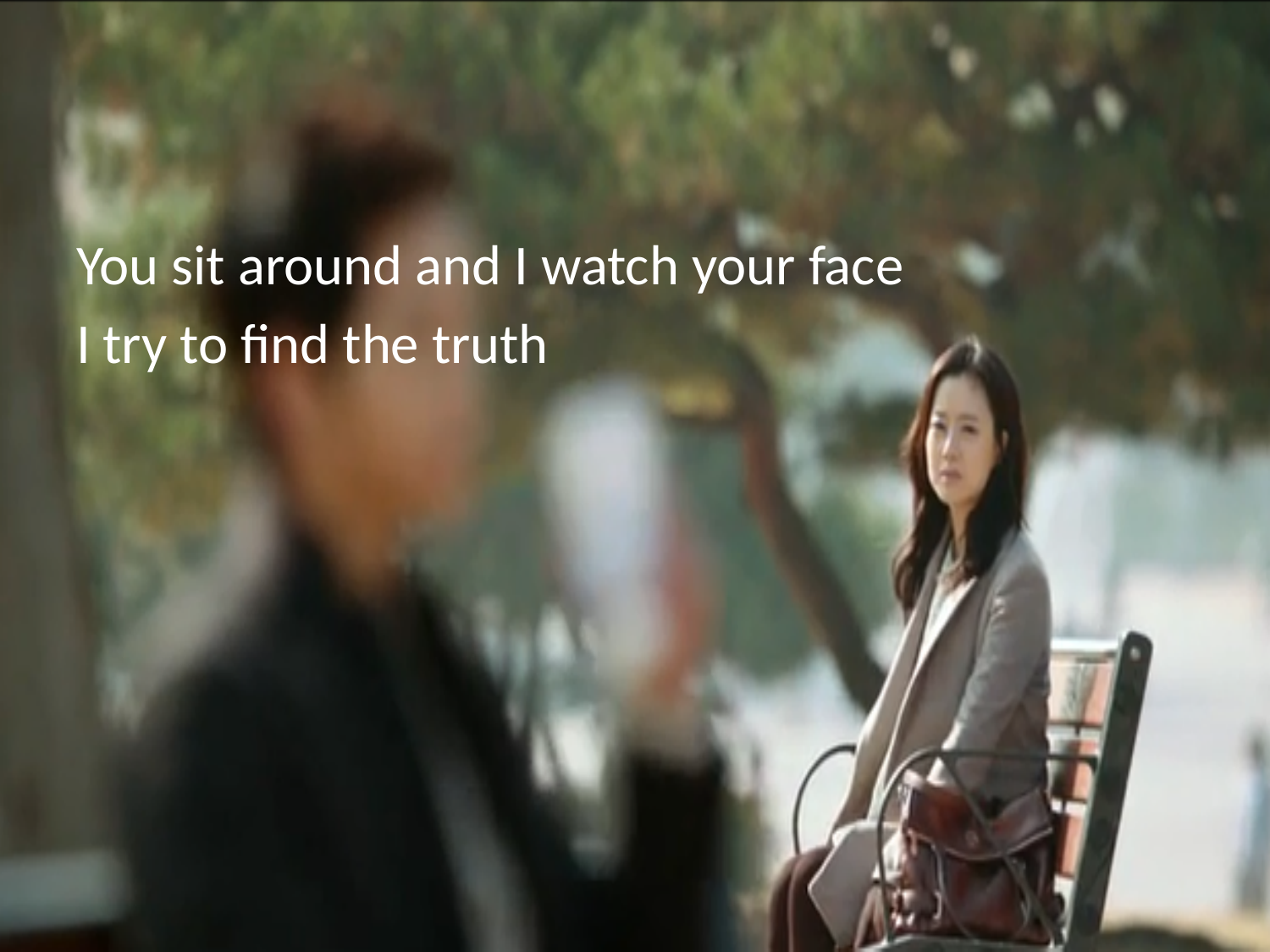

#
You sit around and I watch your face
I try to find the truth